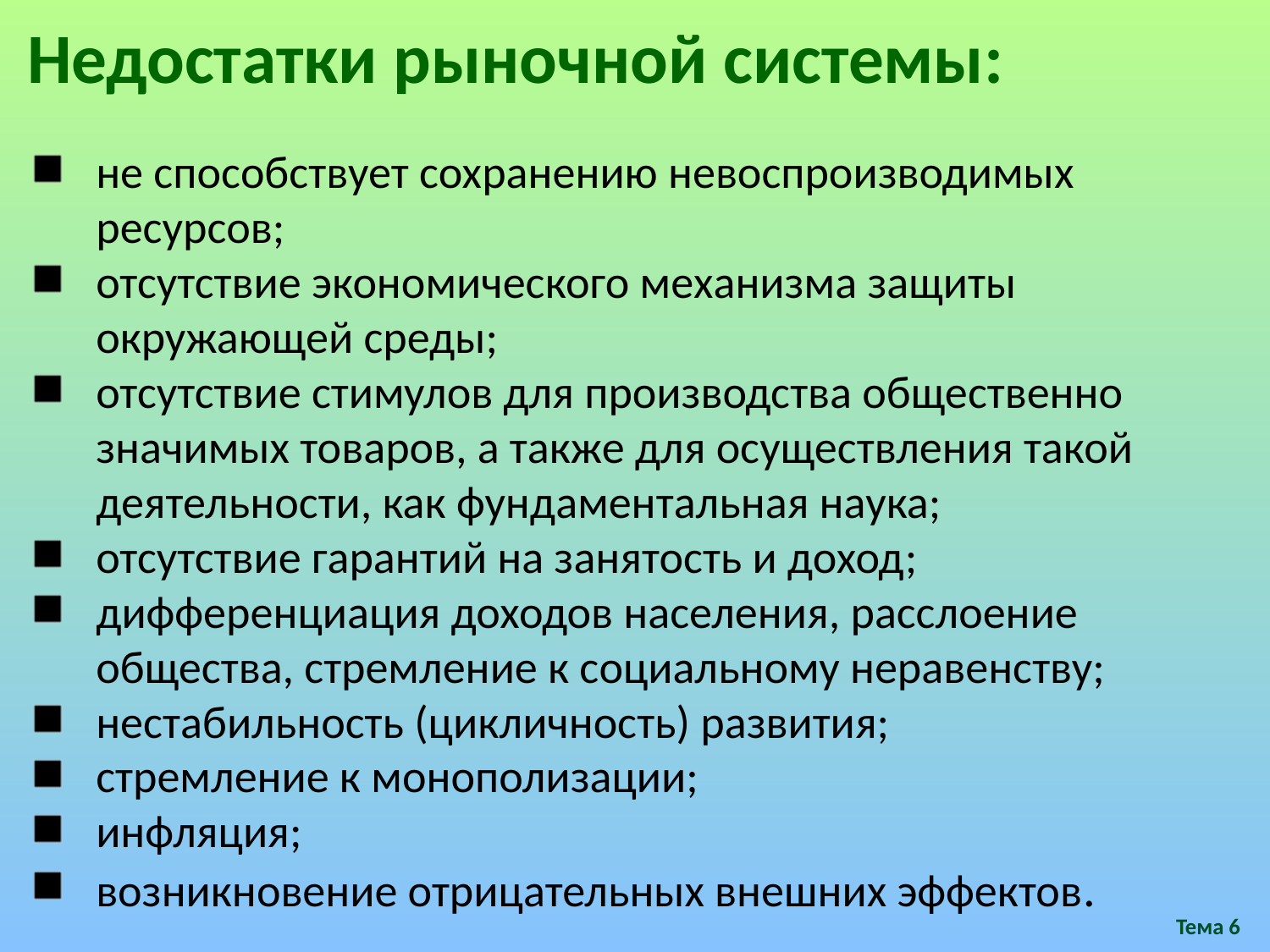

Недостатки рыночной системы:

не способствует сохранению невоспроизводимых ресурсов;
отсутствие экономического механизма защиты окружающей среды;
отсутствие стимулов для производства общественно значимых товаров, а также для осуществления такой деятельности, как фундаментальная наука;
отсутствие гарантий на занятость и доход;
дифференциация доходов населения, расслоение общества, стремление к социальному неравенству;
нестабильность (цикличность) развития;
стремление к монополизации;
инфляция;
возникновение отрицательных внешних эффектов.
Тема 6